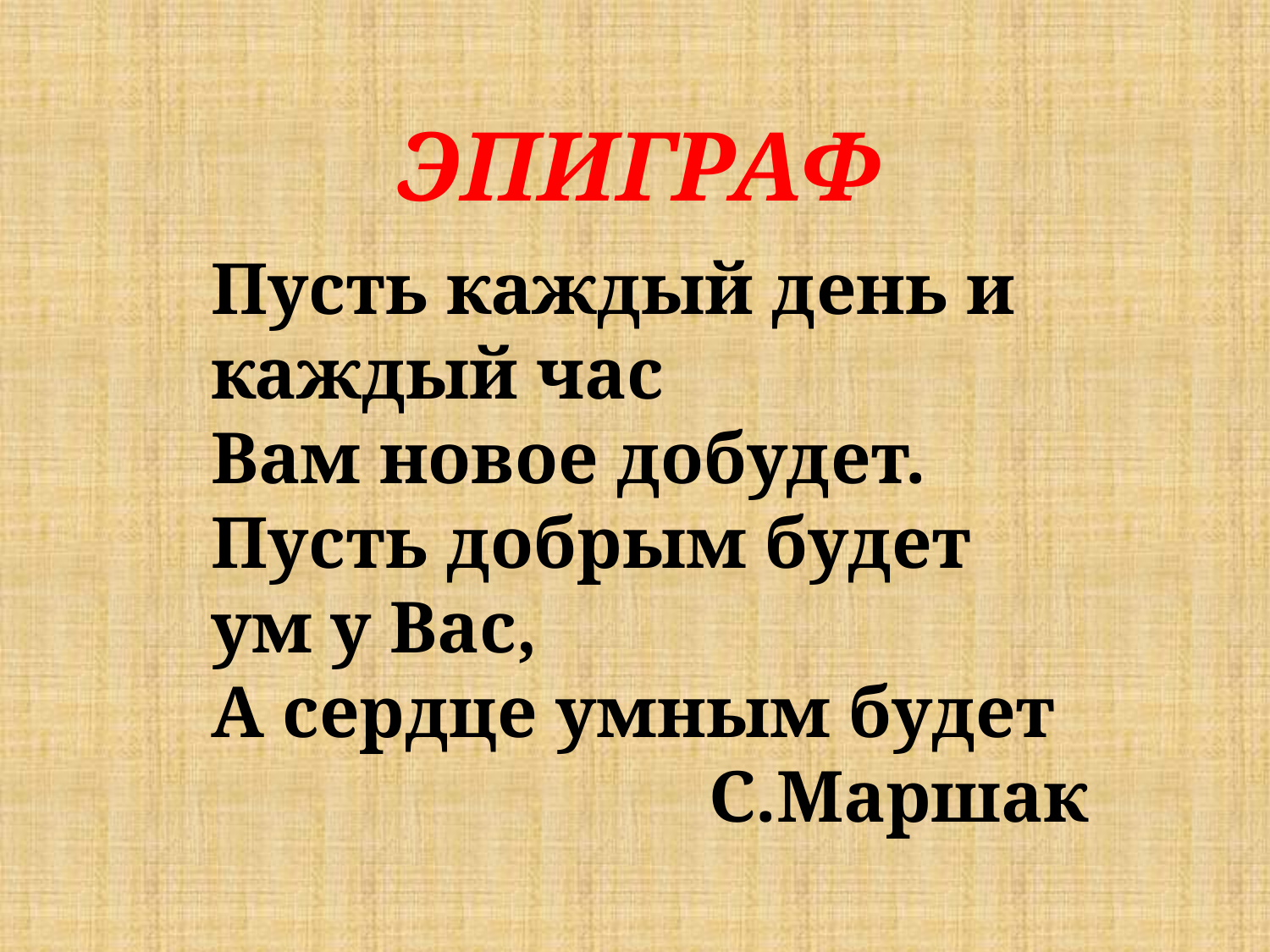

ЭПИГРАФ
Пусть каждый день и каждый час
Вам новое добудет.
Пусть добрым будет ум у Вас,
А сердце умным будет
С.Маршак